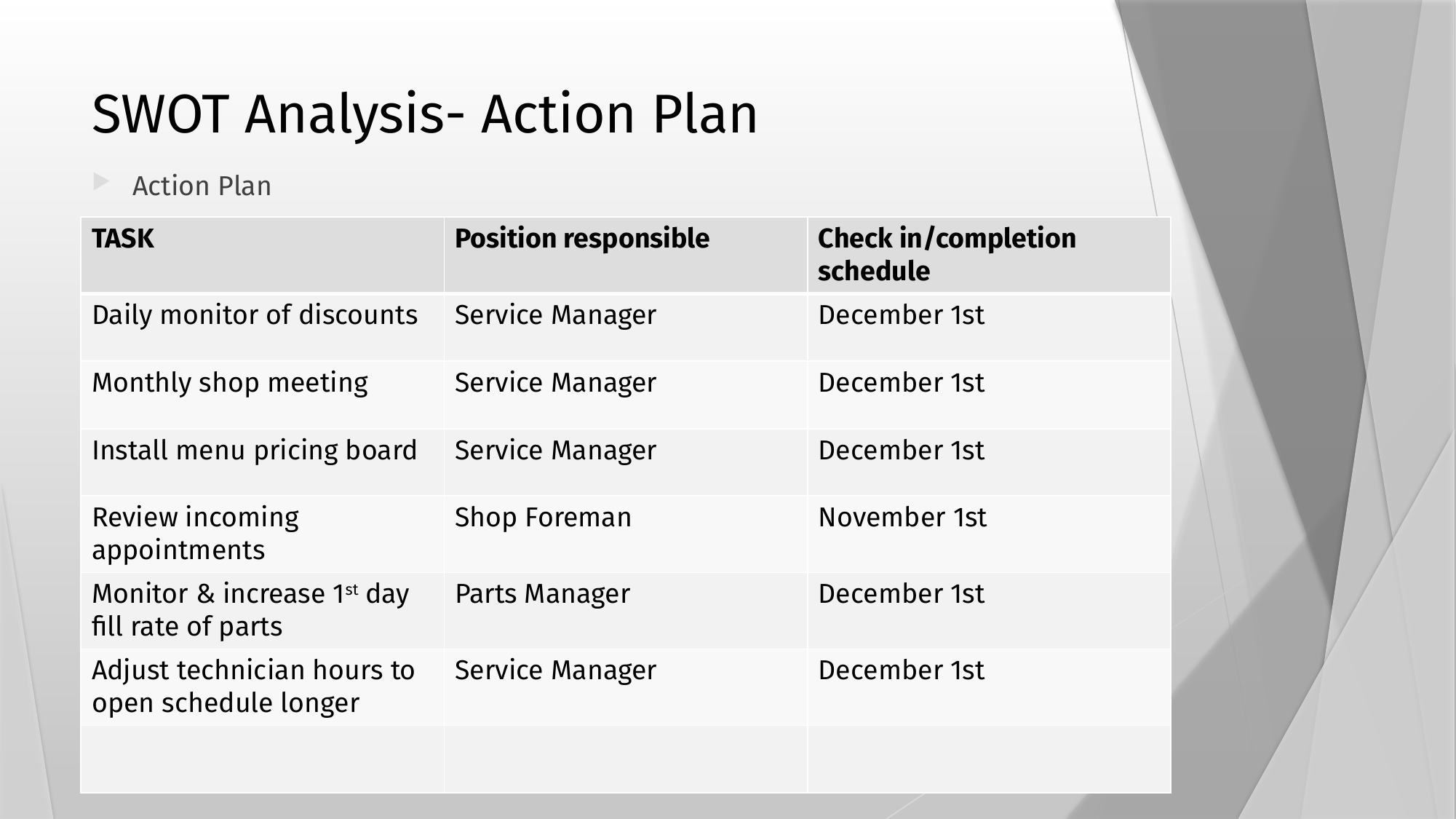

# SWOT Analysis- Action Plan
Action Plan

| TASK | Position responsible | Check in/completion schedule |
| --- | --- | --- |
| Daily monitor of discounts | Service Manager | December 1st |
| Monthly shop meeting | Service Manager | December 1st |
| Install menu pricing board | Service Manager | December 1st |
| Review incoming appointments | Shop Foreman | November 1st |
| Monitor & increase 1st day fill rate of parts | Parts Manager | December 1st |
| Adjust technician hours to open schedule longer | Service Manager | December 1st |
|  |  |  |